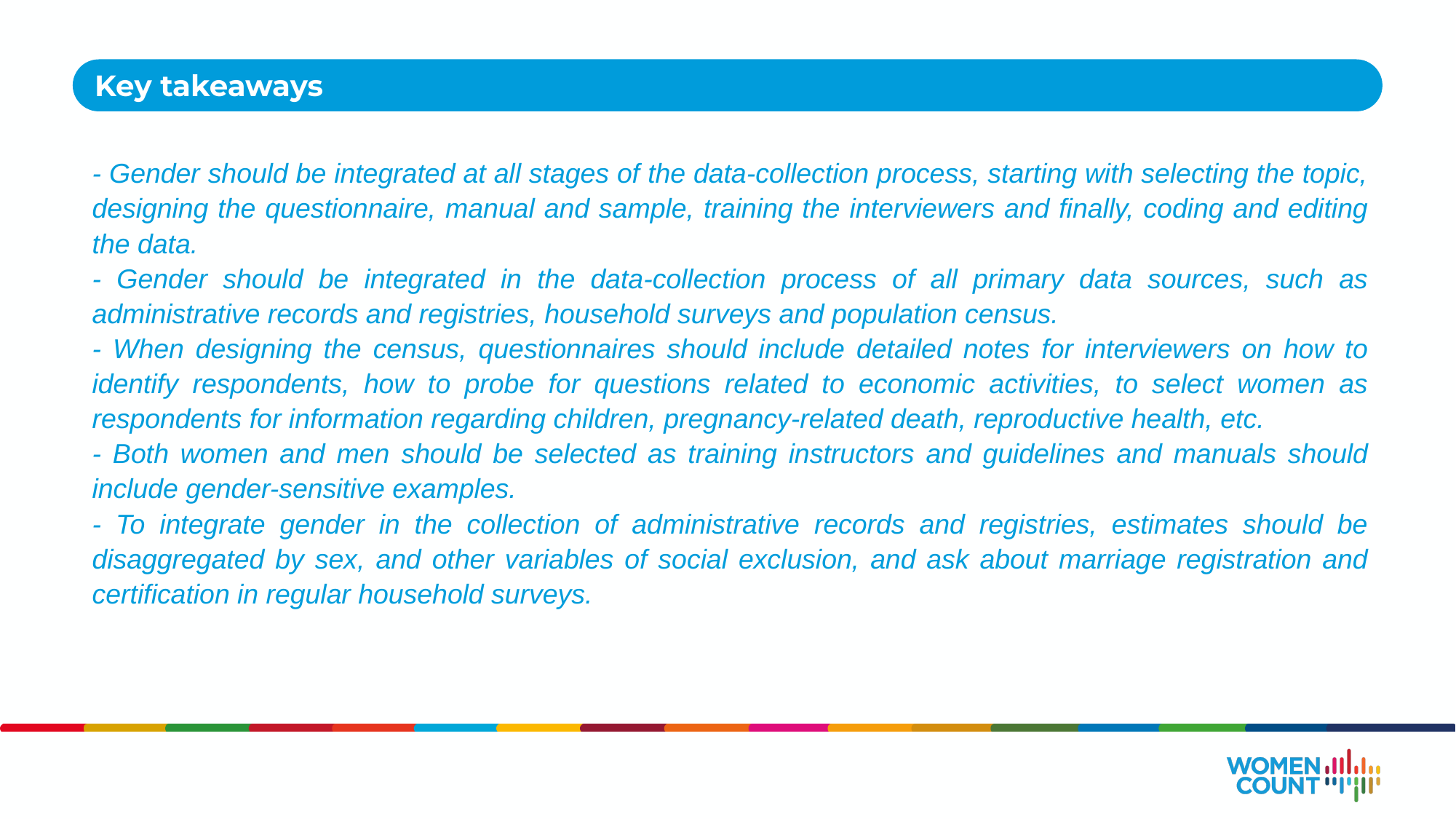

Key takeaways
- Gender should be integrated at all stages of the data-collection process, starting with selecting the topic, designing the questionnaire, manual and sample, training the interviewers and finally, coding and editing the data.
- Gender should be integrated in the data-collection process of all primary data sources, such as administrative records and registries, household surveys and population census.
- When designing the census, questionnaires should include detailed notes for interviewers on how to identify respondents, how to probe for questions related to economic activities, to select women as respondents for information regarding children, pregnancy-related death, reproductive health, etc.
- Both women and men should be selected as training instructors and guidelines and manuals should include gender-sensitive examples.
- To integrate gender in the collection of administrative records and registries, estimates should be disaggregated by sex, and other variables of social exclusion, and ask about marriage registration and certification in regular household surveys.